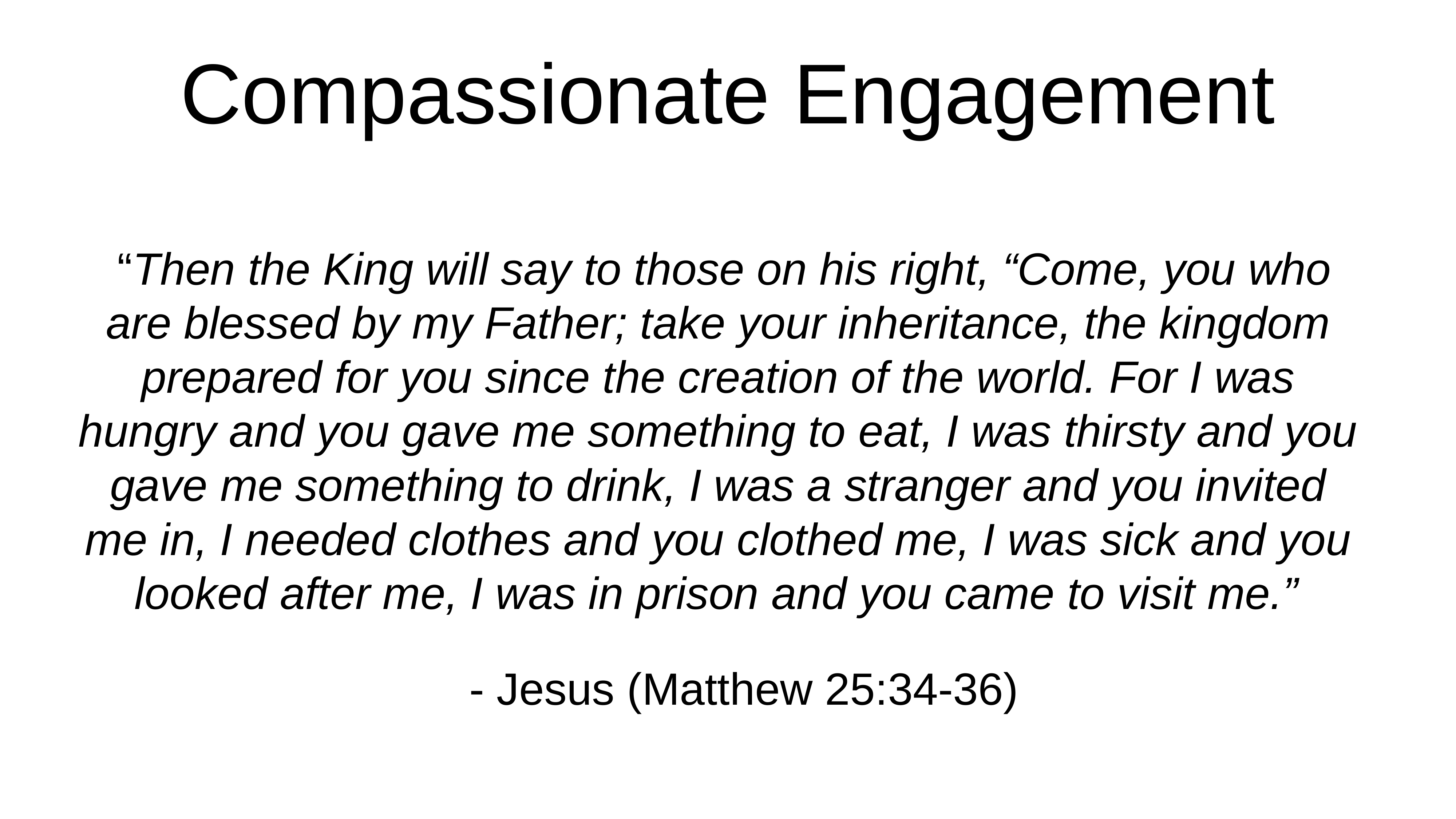

# Compassionate Engagement
 “Then the King will say to those on his right, “Come, you who are blessed by my Father; take your inheritance, the kingdom prepared for you since the creation of the world. For I was hungry and you gave me something to eat, I was thirsty and you gave me something to drink, I was a stranger and you invited me in, I needed clothes and you clothed me, I was sick and you looked after me, I was in prison and you came to visit me.”
												- Jesus (Matthew 25:34-36)